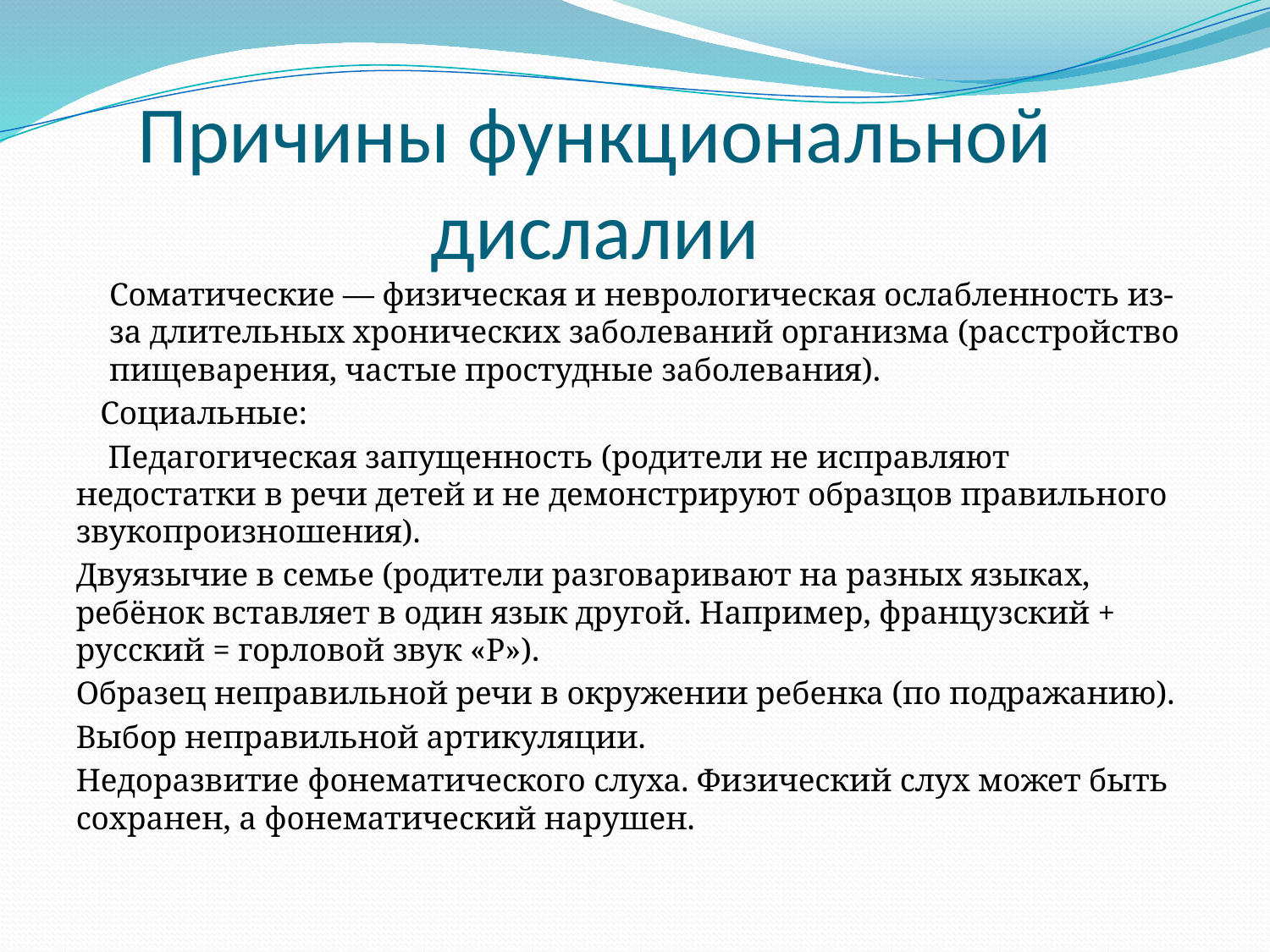

# Причины функциональной дислалии
Соматические — физическая и неврологическая ослабленность из-за длительных хронических заболеваний организма (расстройство пищеварения, частые простудные заболевания).
   Социальные:
    Педагогическая запущенность (родители не исправляют недостатки в речи детей и не демонстрируют образцов правильного звукопроизношения).
Двуязычие в семье (родители разговаривают на разных языках, ребёнок вставляет в один язык другой. Например, французский + русский = горловой звук «Р»).
Образец неправильной речи в окружении ребенка (по подражанию).
Выбор неправильной артикуляции.
Недоразвитие фонематического слуха. Физический слух может быть сохранен, а фонематический нарушен.